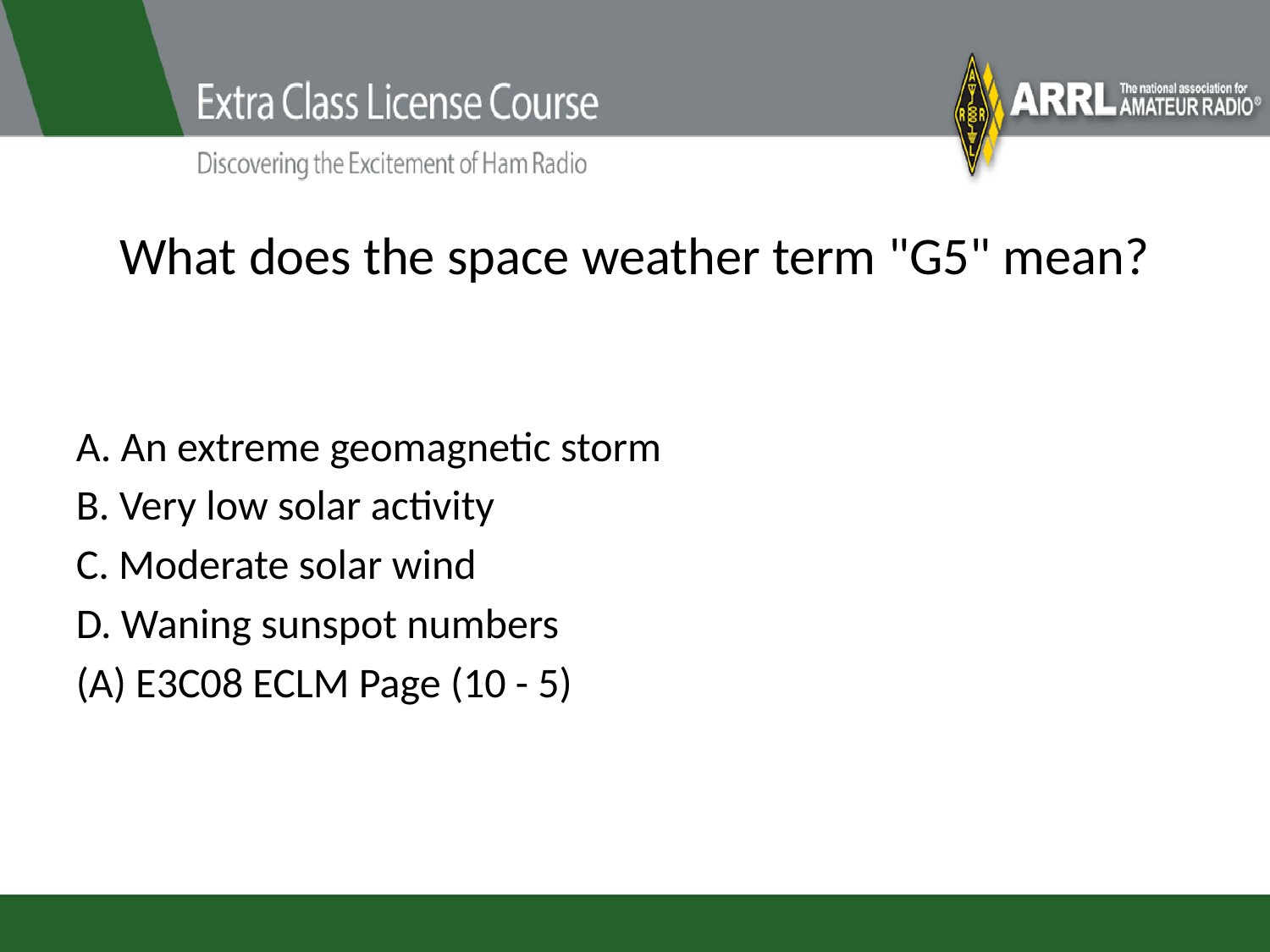

# What does the space weather term "G5" mean?
A. An extreme geomagnetic storm
B. Very low solar activity
C. Moderate solar wind
D. Waning sunspot numbers
(A) E3C08 ECLM Page (10 - 5)